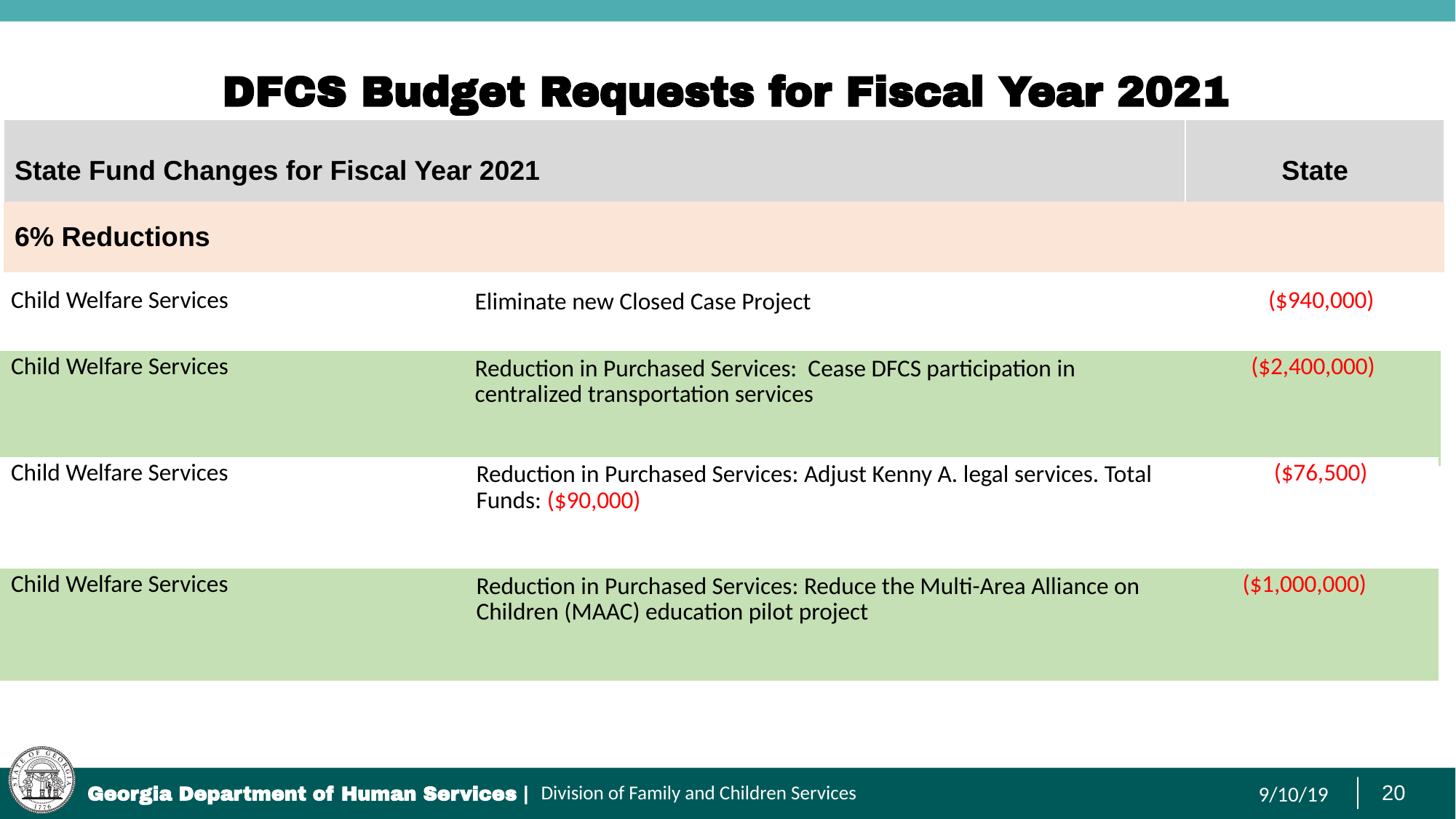

# DFCS Budget Requests for Fiscal Year 2021
| State Fund Changes for Fiscal Year 2021 | State |
| --- | --- |
| 6% Reductions |  |

| Child Welfare Services | Eliminate new Closed Case Project | ($940,000) |
| --- | --- | --- |
| Child Welfare Services | Reduction in Purchased Services: Cease DFCS participation in centralized transportation services | ($2,400,000) |
| Child Welfare Services & Prevention | Reduction in Purchased Services: Adjust Kenny A. legal services. Total Funds: ($90,000) | ($76,500) |
| --- | --- | --- |
| Child Welfare Services | Reduction in Purchased Services: Reduce the Multi-Area Alliance on Children (MAAC) education pilot project | ($1,000,000) |
|  |  |  |
|  |  |
| --- | --- |
Division of Family and Children Services
9/10/19